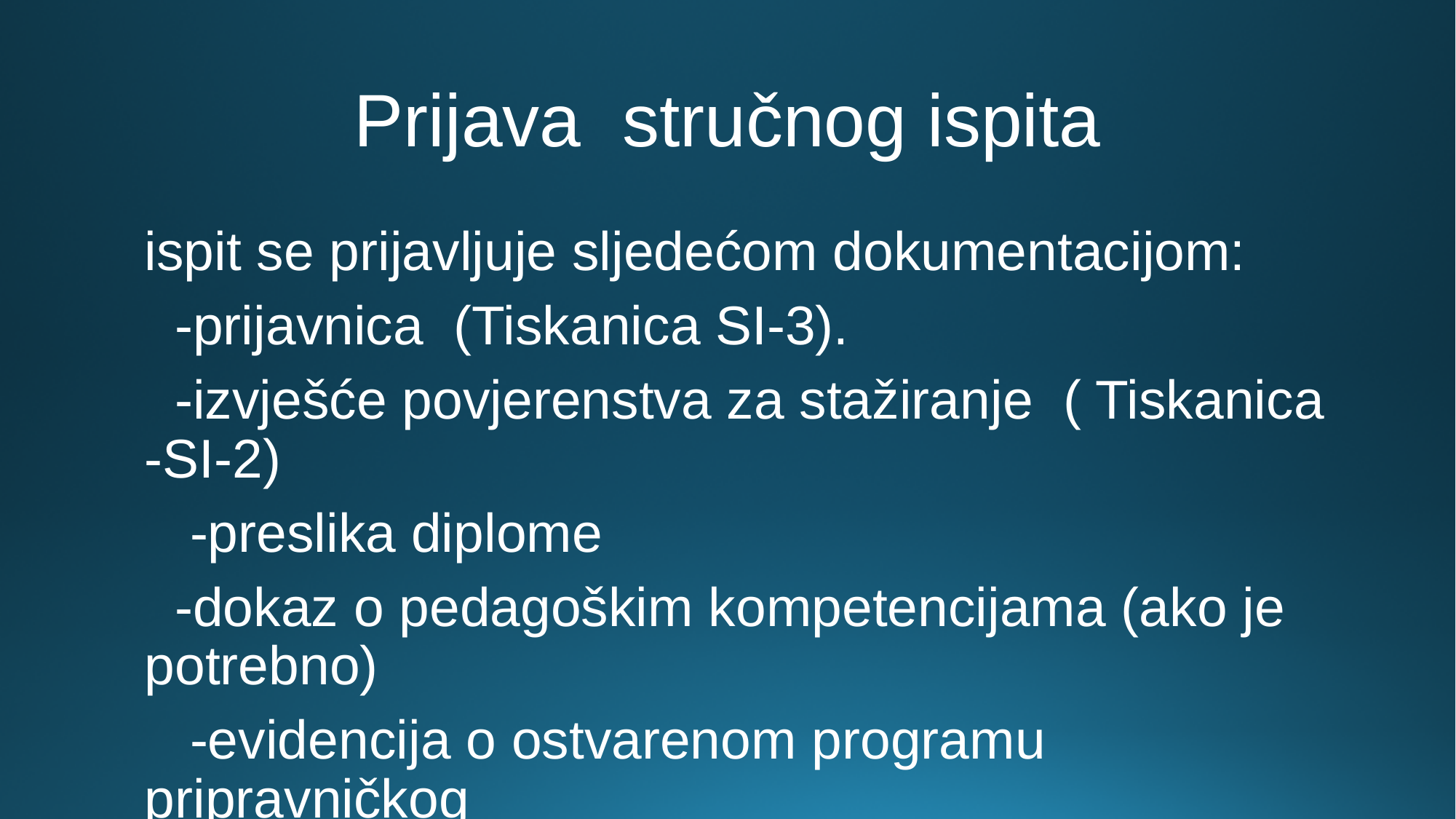

# Prijava  stručnog ispita
ispit se prijavljuje sljedećom dokumentacijom:
  -prijavnica  (Tiskanica SI-3).
  -izvješće povjerenstva za stažiranje  ( Tiskanica -SI-2)
   -preslika diplome
  -dokaz o pedagoškim kompetencijama (ako je potrebno)
   -evidencija o ostvarenom programu pripravničkog
     staža